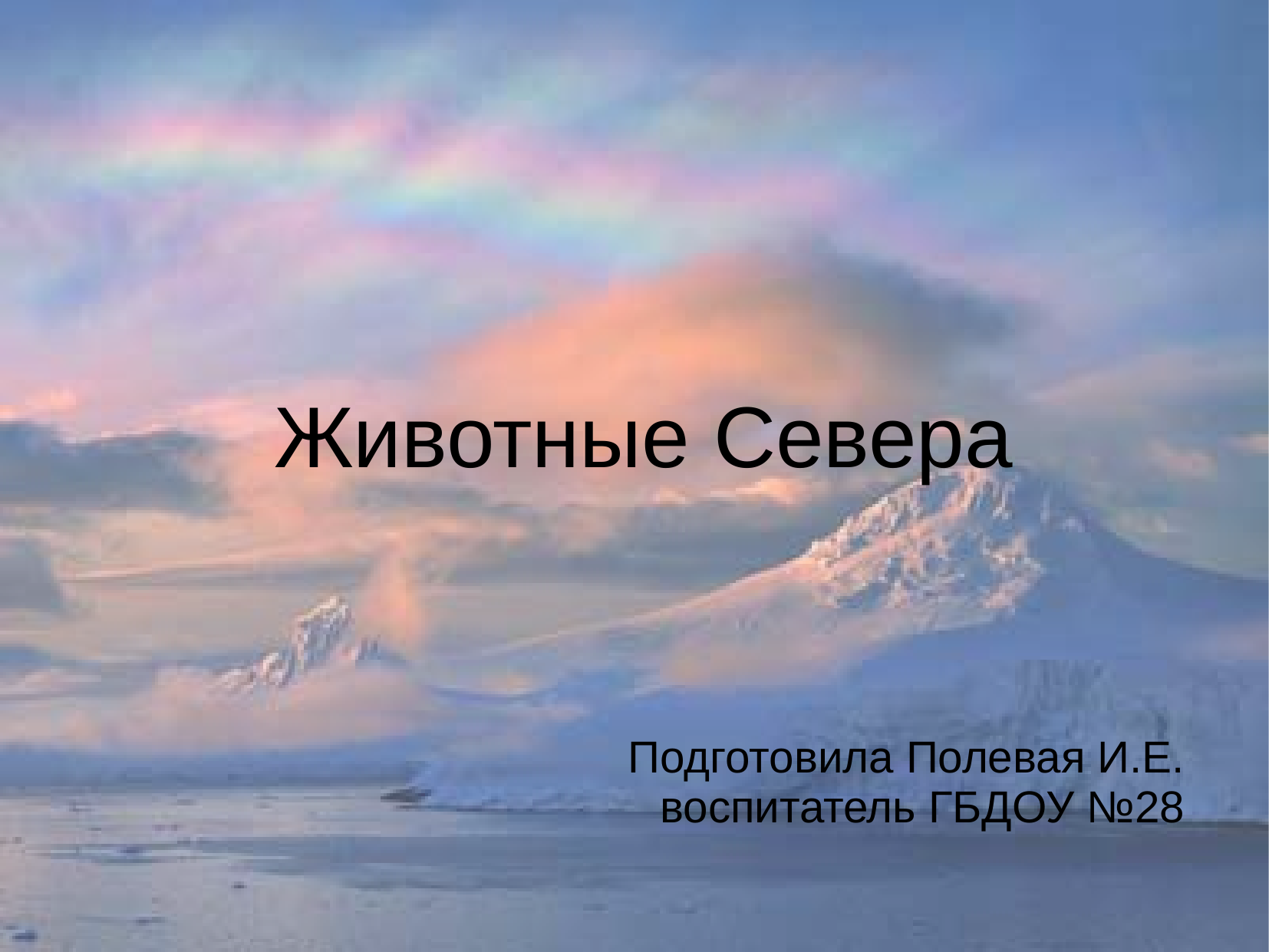

Животные Севера

Подготовила Полевая И.Е.
воспитатель ГБДОУ №28